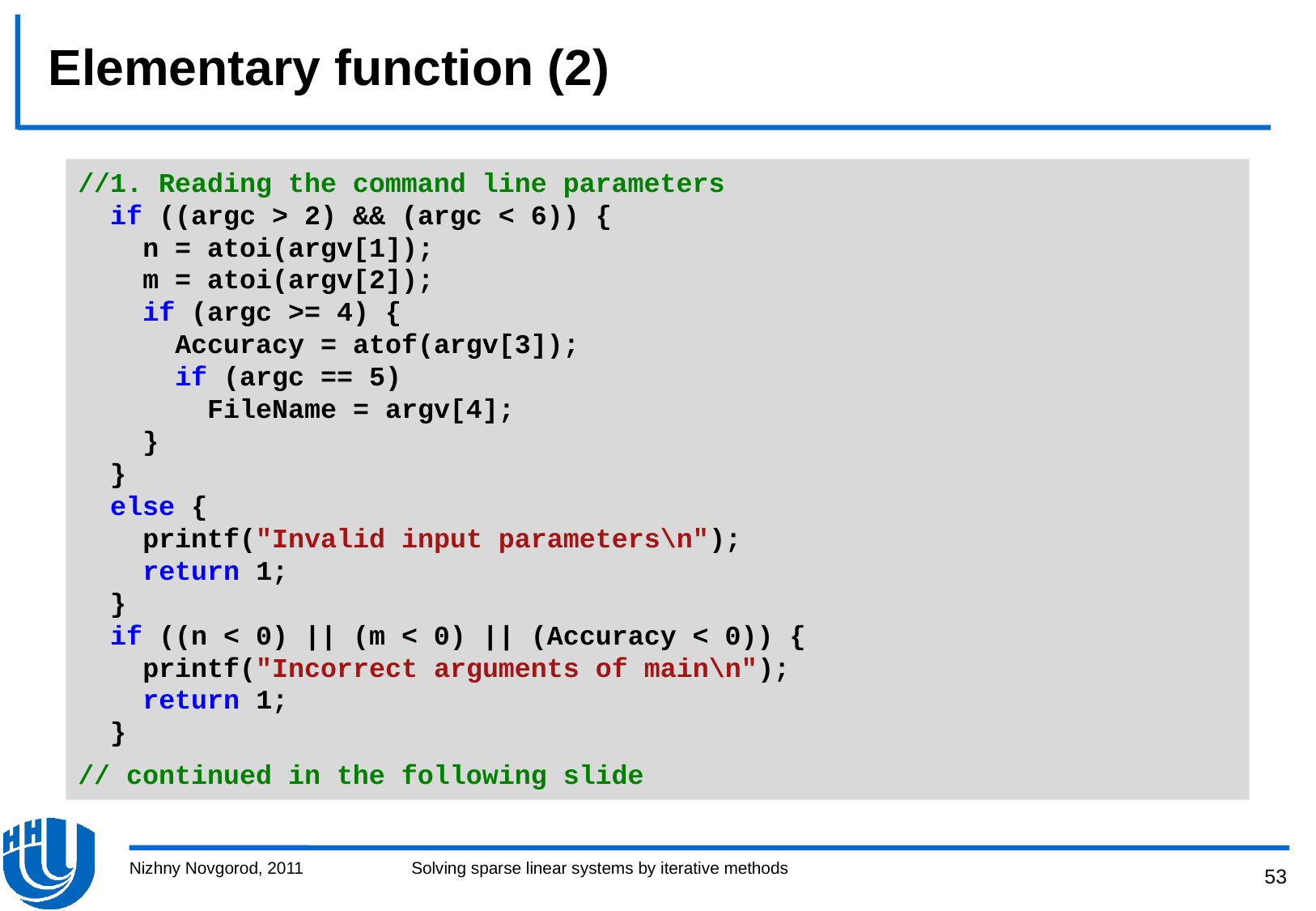

# Elementary function (2)
//1. Reading the command line parameters
  if ((argc > 2) && (argc < 6)) {
    n = atoi(argv[1]);
    m = atoi(argv[2]);
    if (argc >= 4) {
      Accuracy = atof(argv[3]);
      if (argc == 5)
        FileName = argv[4];
    }
  }
  else {
    printf("Invalid input parameters\n");
    return 1;
  }
  if ((n < 0) || (m < 0) || (Accuracy < 0)) {
    printf("Incorrect arguments of main\n");
    return 1;
  }
// continued in the following slide
Nizhny Novgorod, 2011
Solving sparse linear systems by iterative methods